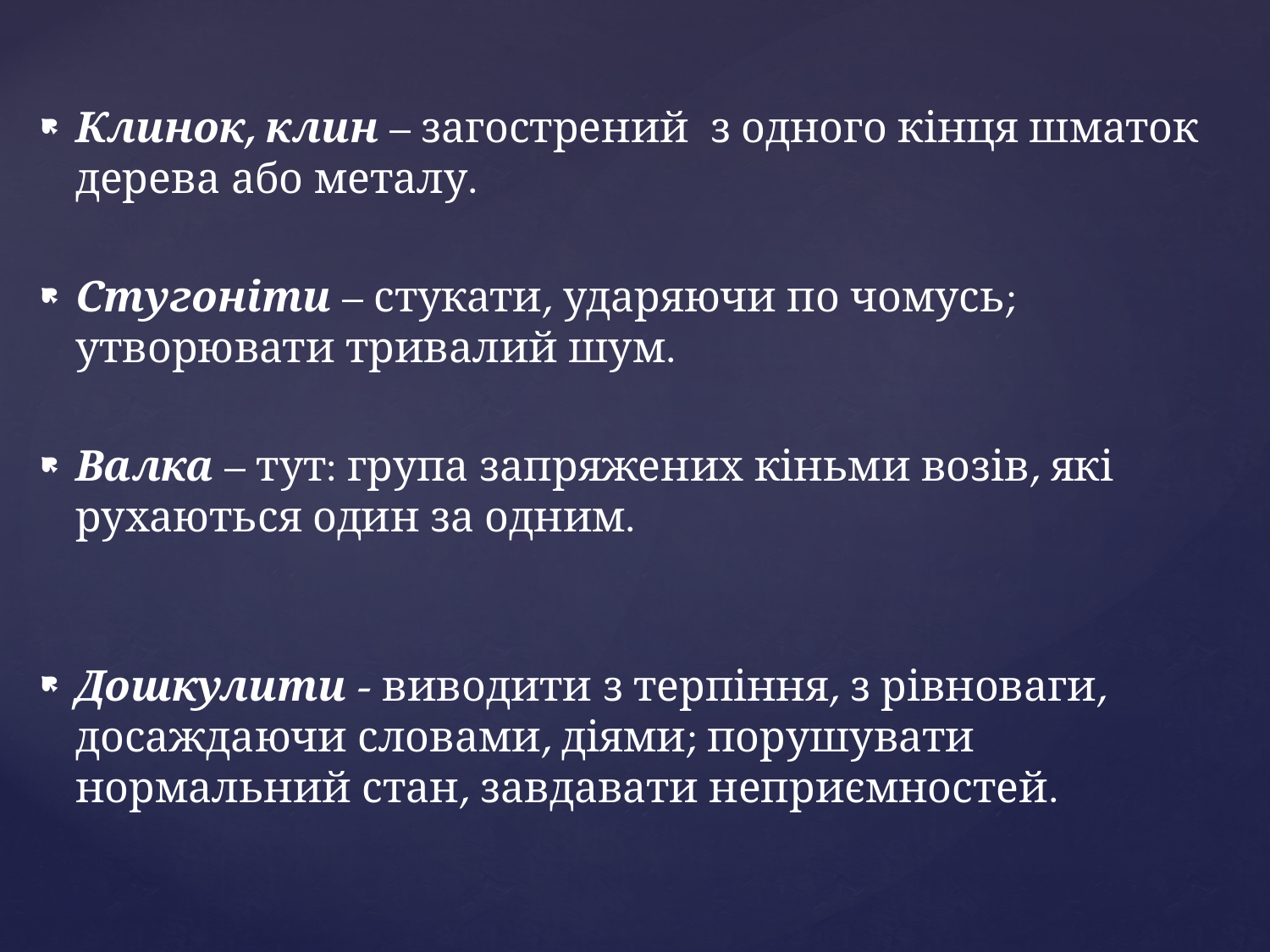

Клинок, клин – загострений  з одного кінця шматок   дерева або металу.

Стугоніти – стукати, ударяючи по чомусь; утворювати тривалий шум.

Валка – тут: група запряжених кіньми возів, які рухаються один за одним.

Дошкулити - виводити з терпіння, з рівноваги, досаждаючи словами, діями; порушувати нормальний стан, завдавати неприємностей.

#